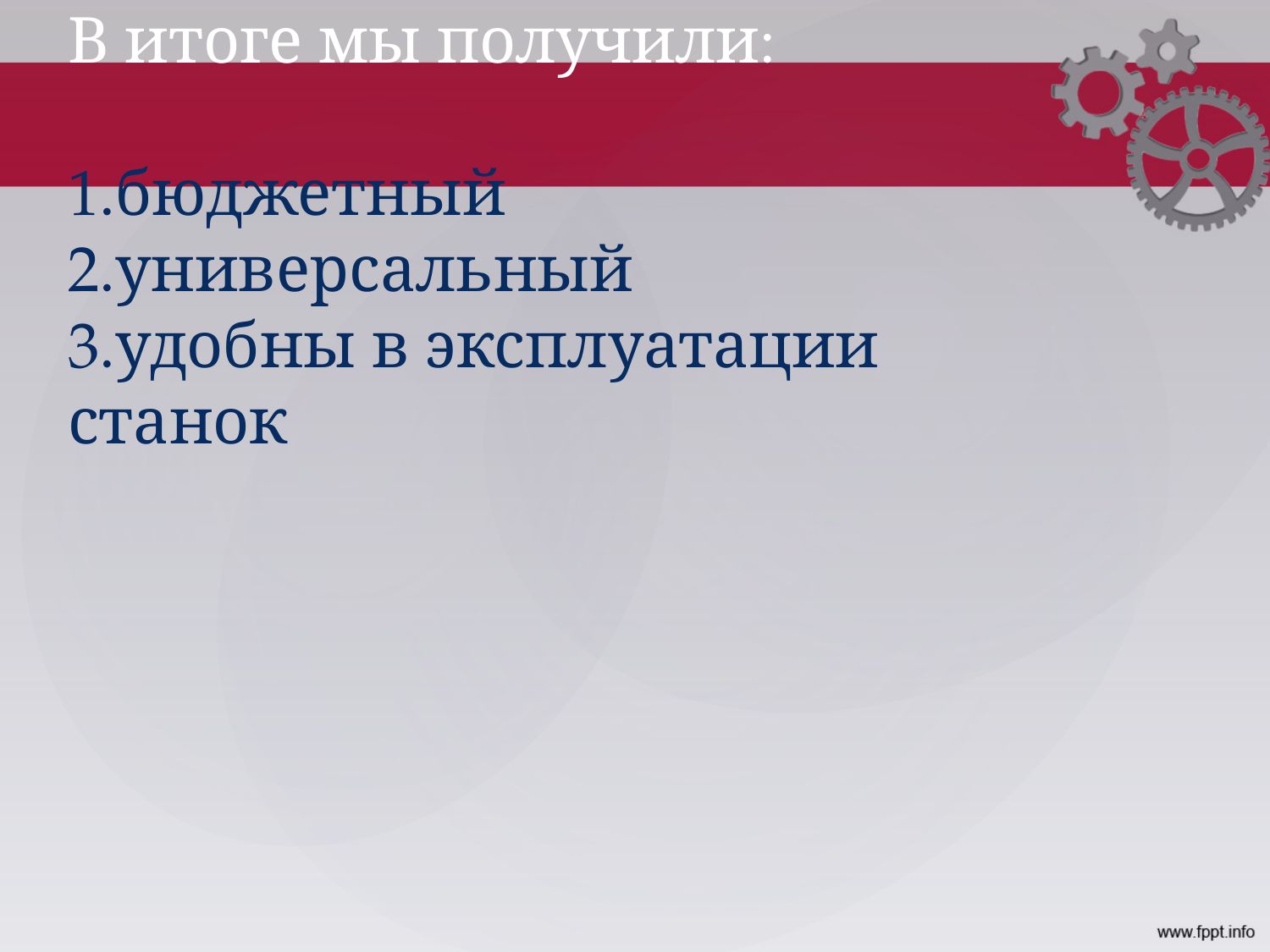

# В итоге мы получили: 1.бюджетный 2.универсальный 3.удобны в эксплуатации станок